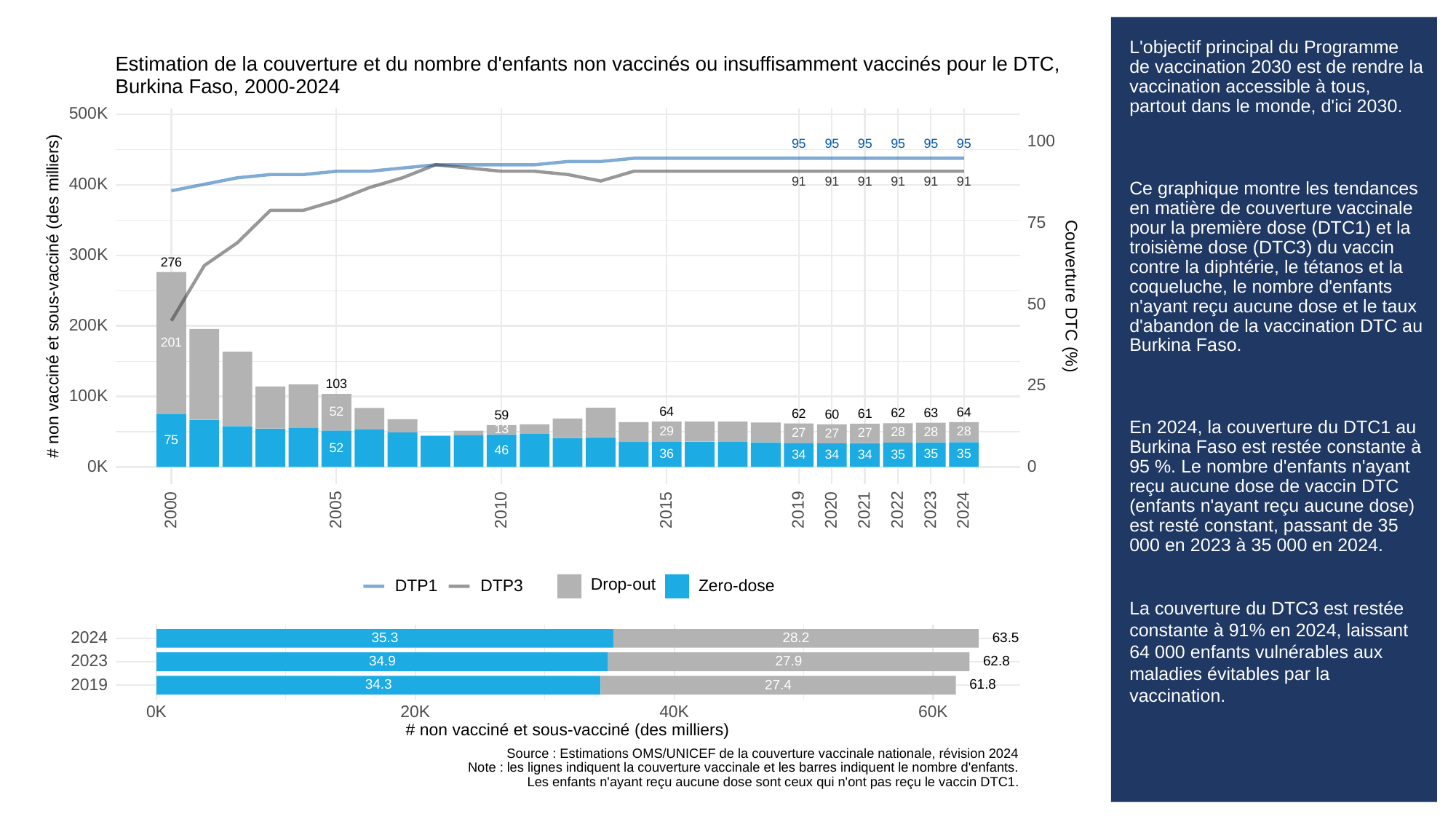

# L'objectif principal du Programme de vaccination 2030 est de rendre la vaccination accessible à tous, partout dans le monde, d'ici 2030.

Ce graphique montre les tendances en matière de couverture vaccinale pour la première dose (DTC1) et la troisième dose (DTC3) du vaccin contre la diphtérie, le tétanos et la coqueluche, le nombre d'enfants n'ayant reçu aucune dose et le taux d'abandon de la vaccination DTC au Burkina Faso.

En 2024, la couverture du DTC1 au Burkina Faso est restée constante à 95 %. Le nombre d'enfants n'ayant reçu aucune dose de vaccin DTC (enfants n'ayant reçu aucune dose) est resté constant, passant de 35 000 en 2023 à 35 000 en 2024.

La couverture du DTC3 est restée constante à 91% en 2024, laissant 64 000 enfants vulnérables aux maladies évitables par la vaccination.

Estimation de la couverture et du nombre d'enfants non vaccinés ou insuffisamment vaccinés pour le DTC,
Burkina Faso, 2000-2024
500K

100
95
95
95
95
95
95

91
91
91
91
91
91
400K

75

300K

276

# non vacciné et sous-vacciné (des milliers)
Couverture DTC (%)

50
200K

201

25
103

100K

52
64

64
63
62
62
61
60
59

13

29
28

28
28
27

27

27

75

52
46
36
35
35
35
34
34
34
0K
0

2023
2000
2005
2010
2015
2019
2020
2021
2022
2024

Drop-out
DTP3
Zero-dose
DTP1

2024
35.3
63.5
28.2

2023
34.9
27.9
62.8

2019
34.3
61.8
27.4

0K
20K
40K
60K
# non vacciné et sous-vacciné (des milliers)
Source : Estimations OMS/UNICEF de la couverture vaccinale nationale, révision 2024
Note : les lignes indiquent la couverture vaccinale et les barres indiquent le nombre d'enfants.
Les enfants n'ayant reçu aucune dose sont ceux qui n'ont pas reçu le vaccin DTC1.